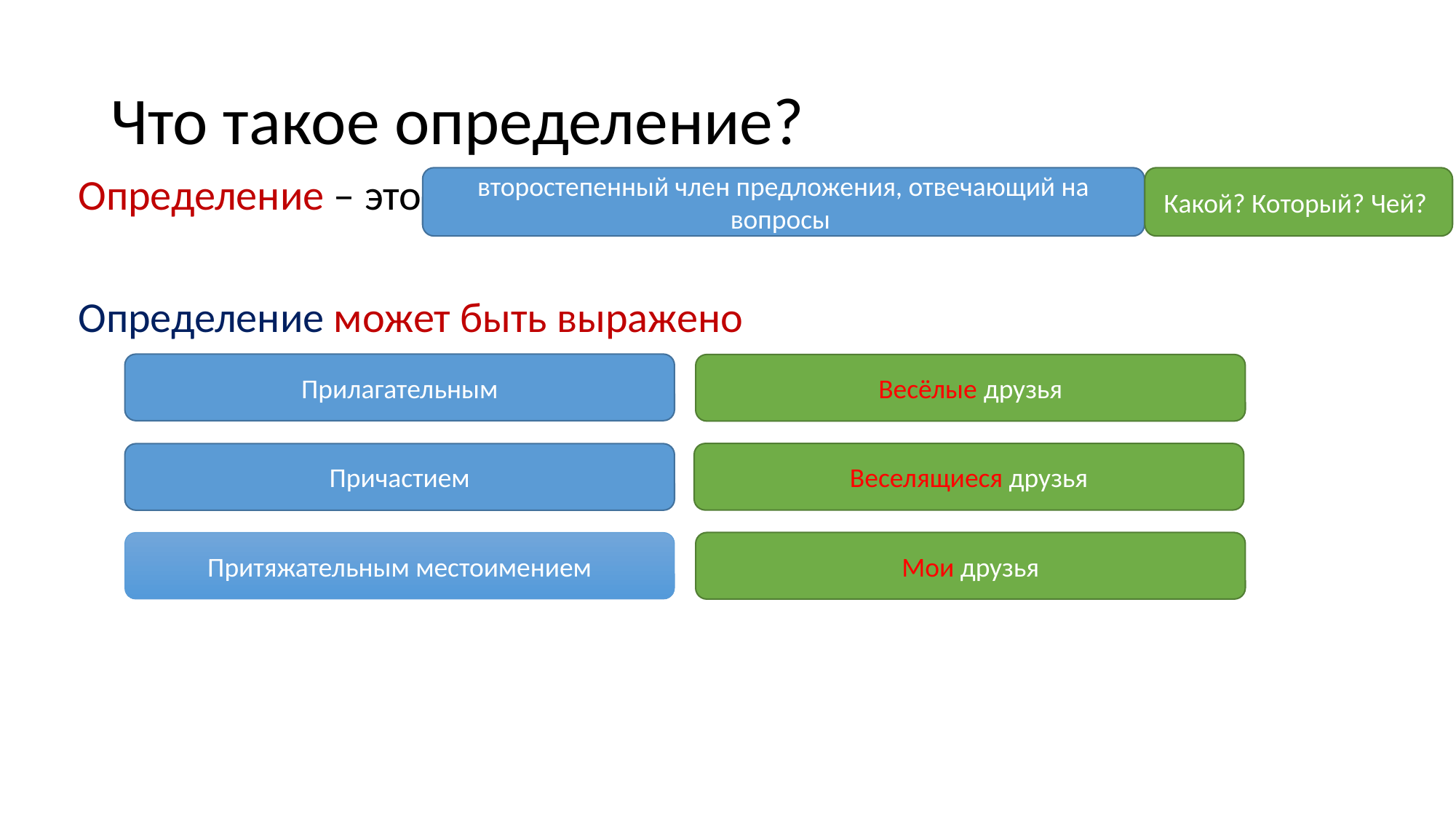

# Что такое определение?
второстепенный член предложения, отвечающий на вопросы
Какой? Который? Чей?
       Определение – это

       Определение может быть выражено

Прилагательным
Весёлые друзья
Веселящиеся друзья
Причастием
Притяжательным местоимением
Мои друзья